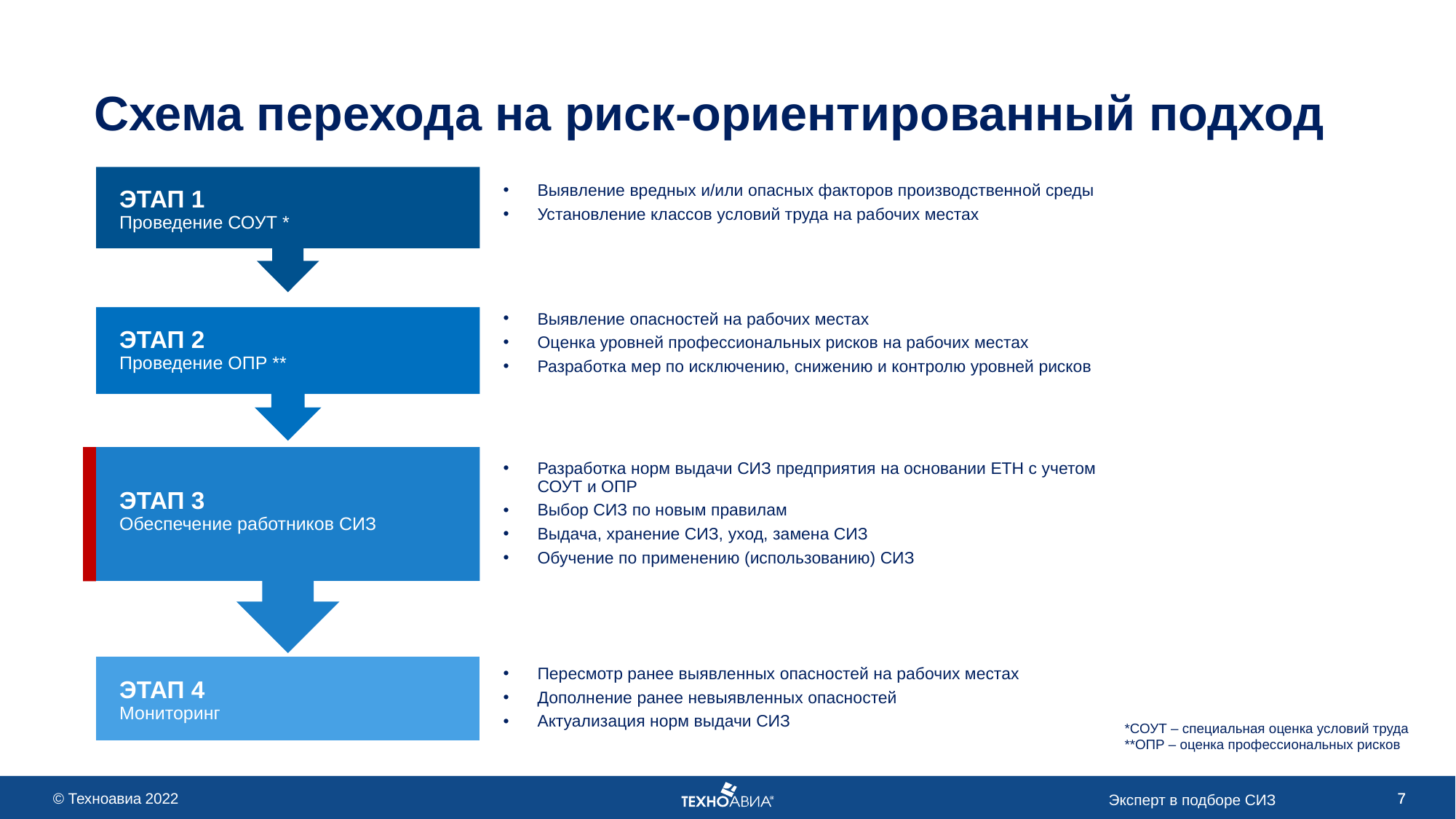

Схема перехода на риск-ориентированный подход

ЭТАП 1
Проведение СОУТ *
Выявление вредных и/или опасных факторов производственной среды
Установление классов условий труда на рабочих местах

Выявление опасностей на рабочих местах
Оценка уровней профессиональных рисков на рабочих местах
Разработка мер по исключению, снижению и контролю уровней рисков

ЭТАП 2
Проведение ОПР **

ЭТАП 3
Обеспечение работников СИЗ
Разработка норм выдачи СИЗ предприятия на основании ЕТН с учетом
СОУТ и ОПР
Выбор СИЗ по новым правилам
Выдача, хранение СИЗ, уход, замена СИЗ
Обучение по применению (использованию) СИЗ

ЭТАП 4
Мониторинг
Пересмотр ранее выявленных опасностей на рабочих местах
Дополнение ранее невыявленных опасностей
Актуализация норм выдачи СИЗ
*СОУТ – специальная оценка условий труда
**ОПР – оценка профессиональных рисков